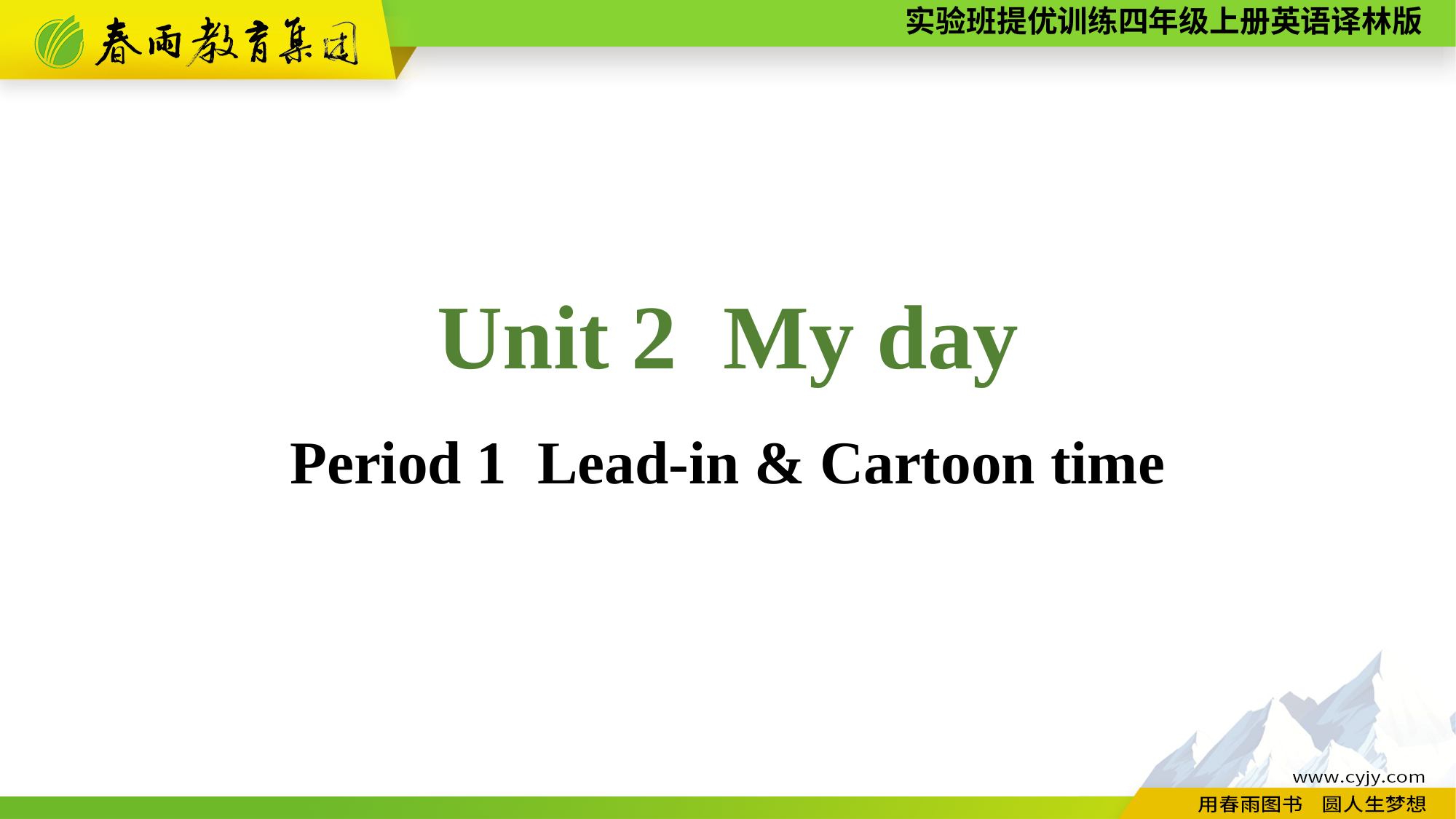

Unit 2  My day
Period 1  Lead-in & Cartoon time